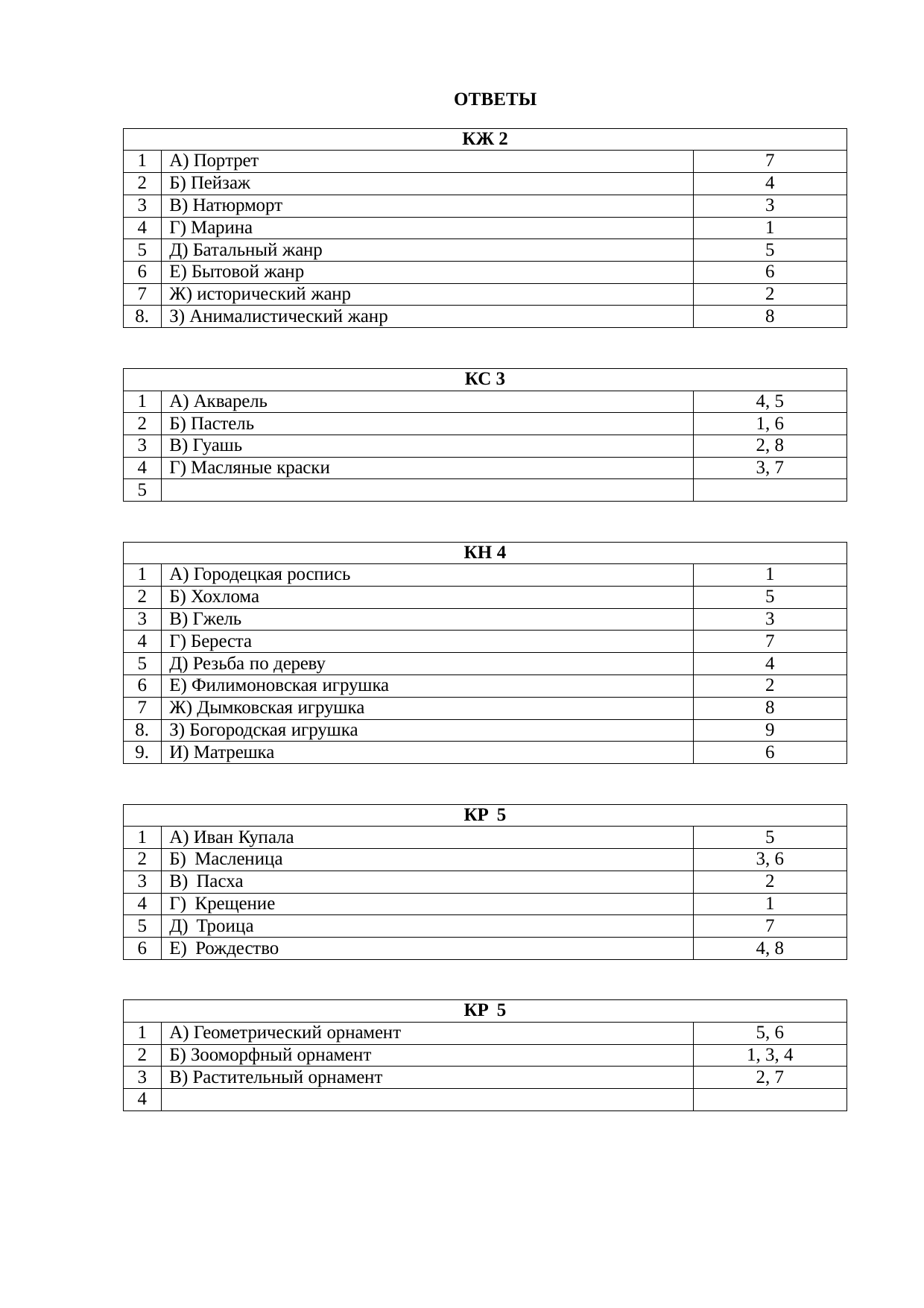

ОТВЕТЫ
| КЖ 2 |  |  |
| --- | --- | --- |
| 1 | А) Портрет | 7 |
| 2 | Б) Пейзаж | 4 |
| 3 | В) Натюрморт | 3 |
| 4 | Г) Марина | 1 |
| 5 | Д) Батальный жанр | 5 |
| 6 | Е) Бытовой жанр | 6 |
| 7 | Ж) исторический жанр | 2 |
| 8. | З) Анималистический жанр | 8 |
| КС 3 |  |  |
| --- | --- | --- |
| 1 | А) Акварель | 4, 5 |
| 2 | Б) Пастель | 1, 6 |
| 3 | В) Гуашь | 2, 8 |
| 4 | Г) Масляные краски | 3, 7 |
| 5 |  |  |
| КН 4 |  |  |
| --- | --- | --- |
| 1 | А) Городецкая роспись | 1 |
| 2 | Б) Хохлома | 5 |
| 3 | В) Гжель | 3 |
| 4 | Г) Береста | 7 |
| 5 | Д) Резьба по дереву | 4 |
| 6 | Е) Филимоновская игрушка | 2 |
| 7 | Ж) Дымковская игрушка | 8 |
| 8. | З) Богородская игрушка | 9 |
| 9. | И) Матрешка | 6 |
| КР 5 |  |  |
| --- | --- | --- |
| 1 | А) Иван Купала | 5 |
| 2 | Б) Масленица | 3, 6 |
| 3 | В) Пасха | 2 |
| 4 | Г) Крещение | 1 |
| 5 | Д) Троица | 7 |
| 6 | Е) Рождество | 4, 8 |
| КР 5 |  |  |
| --- | --- | --- |
| 1 | А) Геометрический орнамент | 5, 6 |
| 2 | Б) Зооморфный орнамент | 1, 3, 4 |
| 3 | В) Растительный орнамент | 2, 7 |
| 4 |  |  |